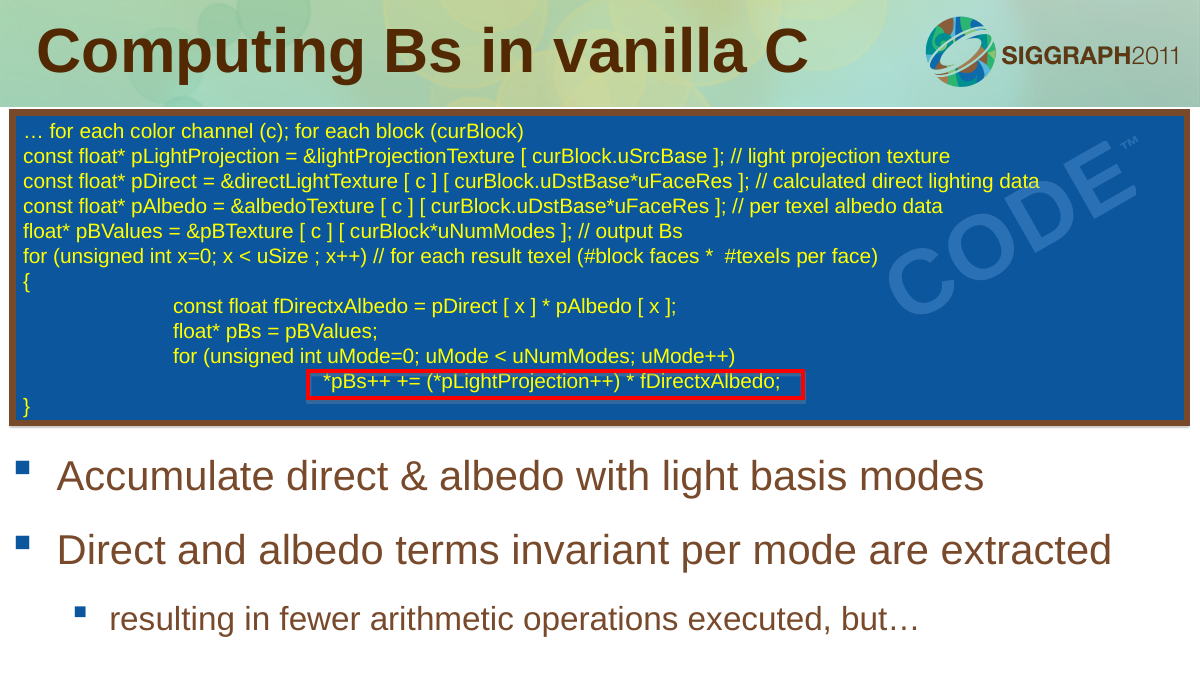

# Computing Bs in vanilla C
… for each color channel (c); for each block (curBlock)
const float* pLightProjection = &lightProjectionTexture [ curBlock.uSrcBase ]; // light projection texture
const float* pDirect = &directLightTexture [ c ] [ curBlock.uDstBase*uFaceRes ]; // calculated direct lighting data
const float* pAlbedo = &albedoTexture [ c ] [ curBlock.uDstBase*uFaceRes ]; // per texel albedo data
float* pBValues = &pBTexture [ c ] [ curBlock*uNumModes ]; // output Bs
for (unsigned int x=0; x < uSize ; x++) // for each result texel (#block faces *  #texels per face)
{
	const float fDirectxAlbedo = pDirect [ x ] * pAlbedo [ x ];
	float* pBs = pBValues;
	for (unsigned int uMode=0; uMode < uNumModes; uMode++)
		*pBs++ += (*pLightProjection++) * fDirectxAlbedo;
}
CODE™

Accumulate direct & albedo with light basis modes
Direct and albedo terms invariant per mode are extracted
resulting in fewer arithmetic operations executed, but…